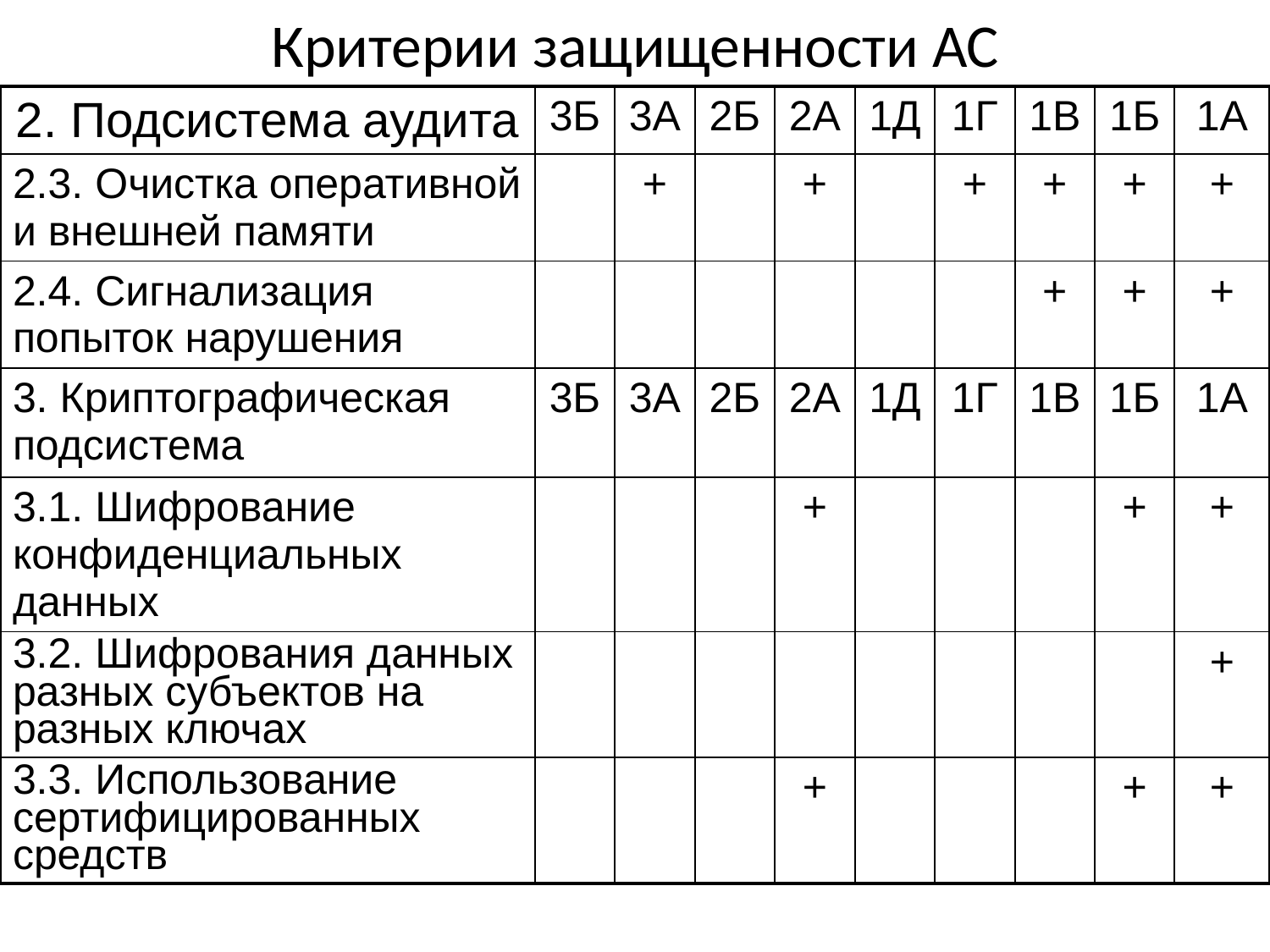

# Критерии защищенности АС
| 2. Подсистема аудита | 3Б | 3А | 2Б | 2А | 1Д | 1Г | 1В | 1Б | 1А |
| --- | --- | --- | --- | --- | --- | --- | --- | --- | --- |
| 2.3. Очистка оперативной и внешней памяти |  | + |  | + |  | + | + | + | + |
| 2.4. Сигнализация попыток нарушения |  |  |  |  |  |  | + | + | + |
| 3. Криптографическая подсистема | 3Б | 3А | 2Б | 2А | 1Д | 1Г | 1В | 1Б | 1А |
| 3.1. Шифрование конфиденциальных данных |  |  |  | + |  |  |  | + | + |
| 3.2. Шифрования данных разных субъектов на разных ключах |  |  |  |  |  |  |  |  | + |
| 3.3. Использование сертифицированных средств |  |  |  | + |  |  |  | + | + |